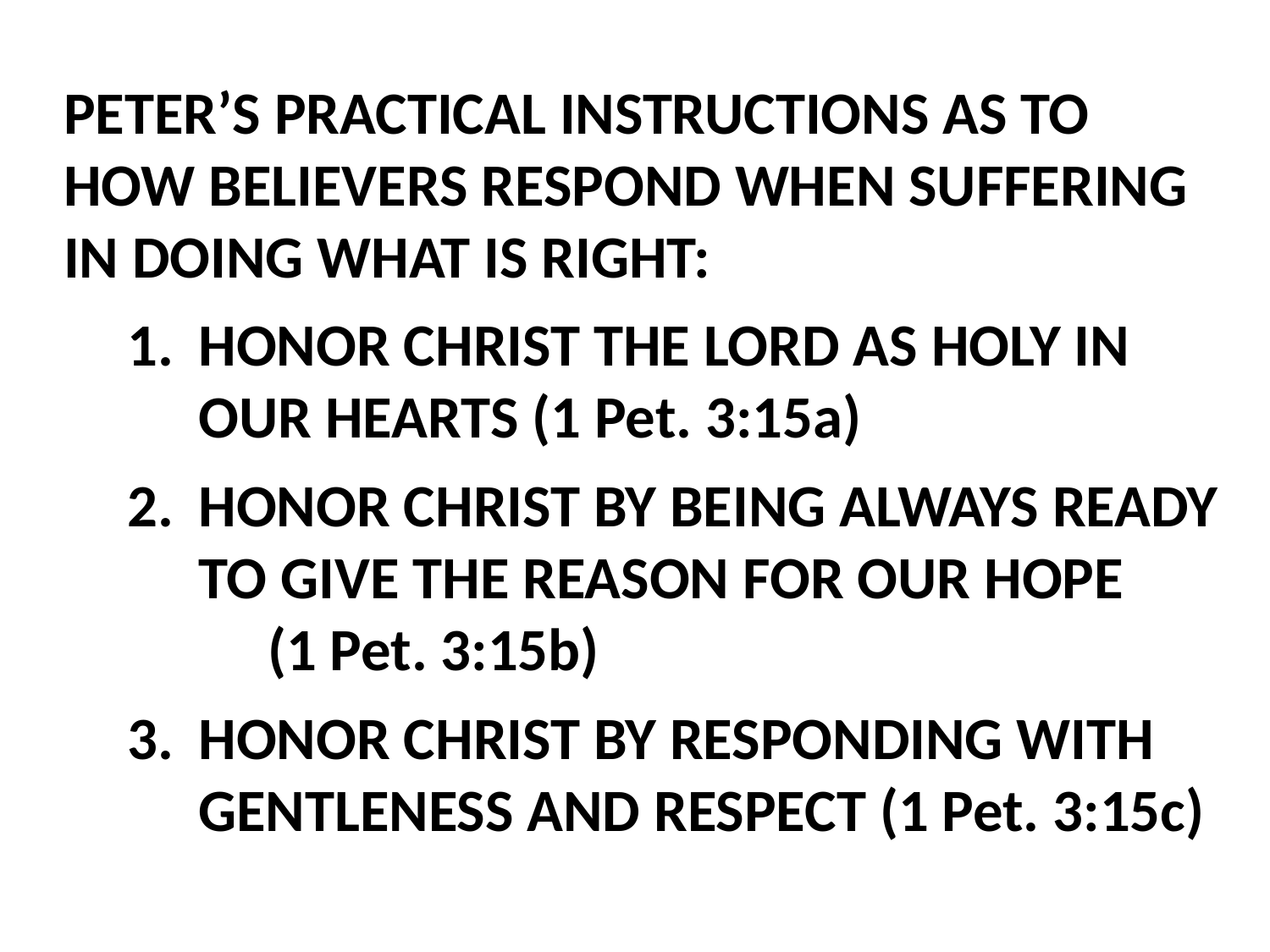

PETER’S PRACTICAL INSTRUCTIONS AS TO HOW BELIEVERS RESPOND WHEN SUFFERING IN DOING WHAT IS RIGHT:

HONOR CHRIST THE LORD AS HOLY IN OUR HEARTS (1 Pet. 3:15a)

HONOR CHRIST BY BEING ALWAYS READY TO GIVE THE REASON FOR OUR HOPE
	 (1 Pet. 3:15b)

HONOR CHRIST BY RESPONDING WITH GENTLENESS AND RESPECT (1 Pet. 3:15c)